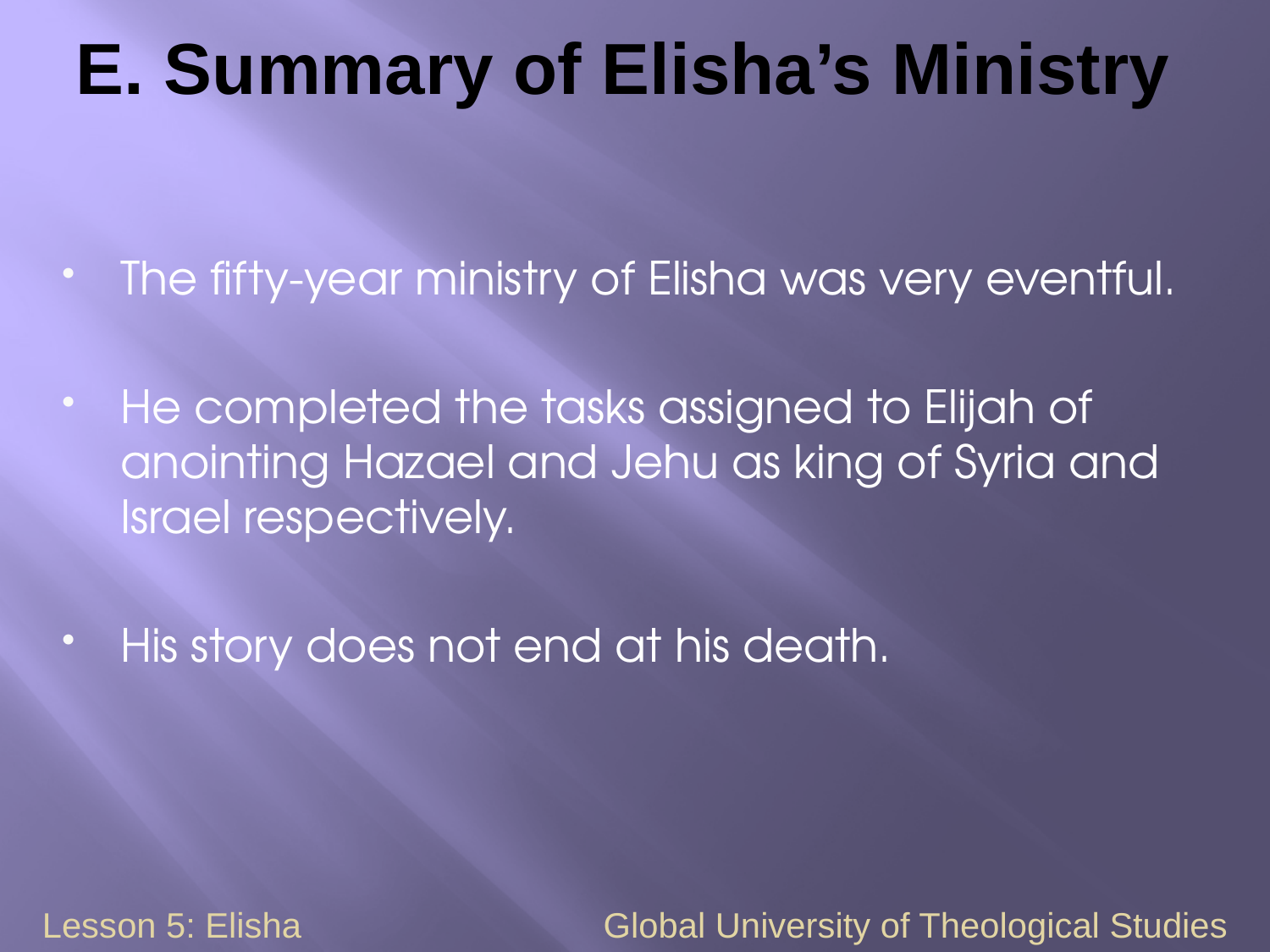

# E. Summary of Elisha’s Ministry
The fifty-year ministry of Elisha was very eventful.

He completed the tasks assigned to Elijah of anointing Hazael and Jehu as king of Syria and Israel respectively.

His story does not end at his death.
Lesson 5: Elisha                               Global University of Theological Studies